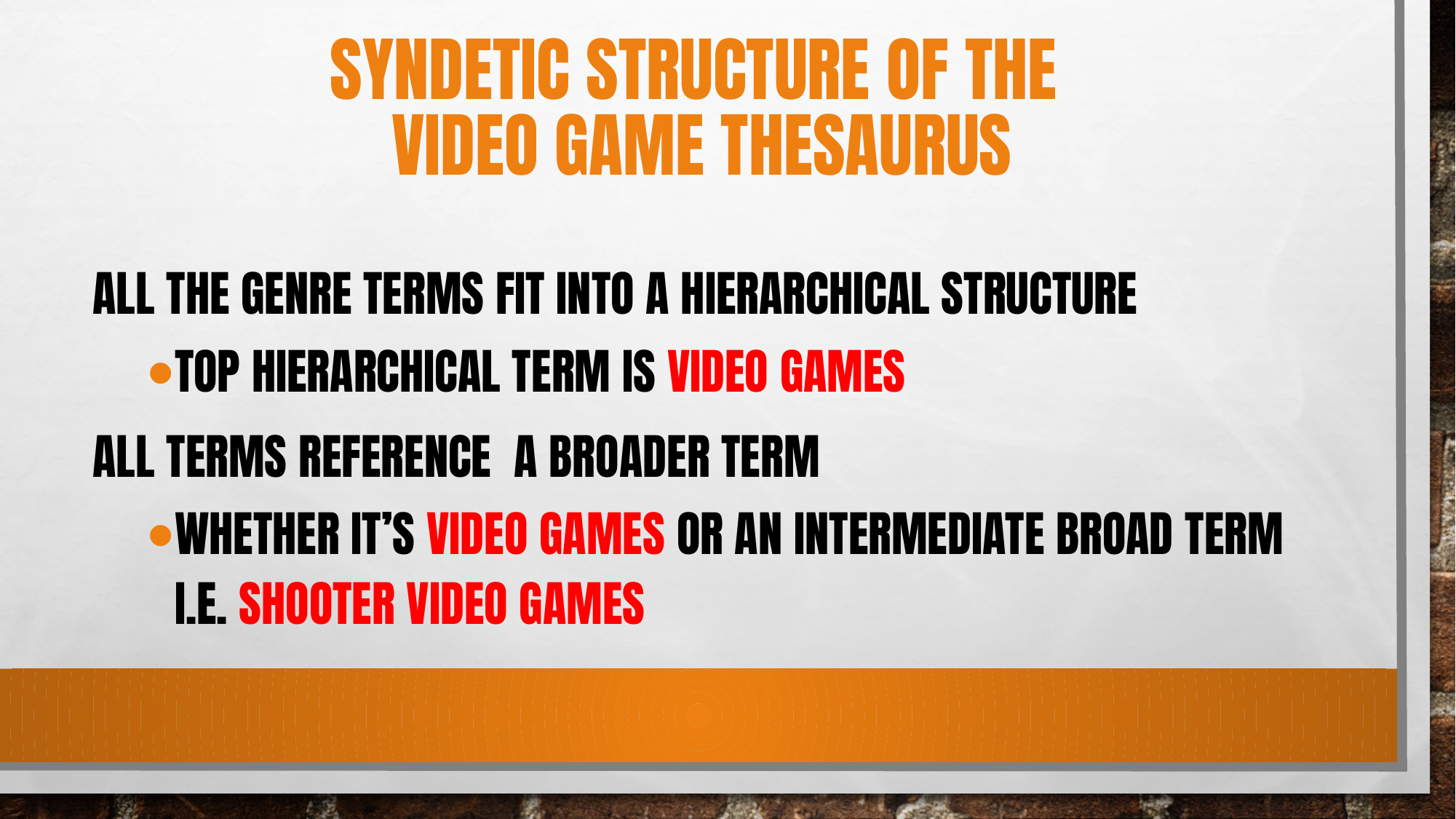

# SYNDETIC structure of the video game thesaurus
All the genre terms fit into a Hierarchical structure
Top Hierarchical term is Video games
All terms reference  a broader term
Whether it’s video games or an intermediate broad term i.e. shooter video games